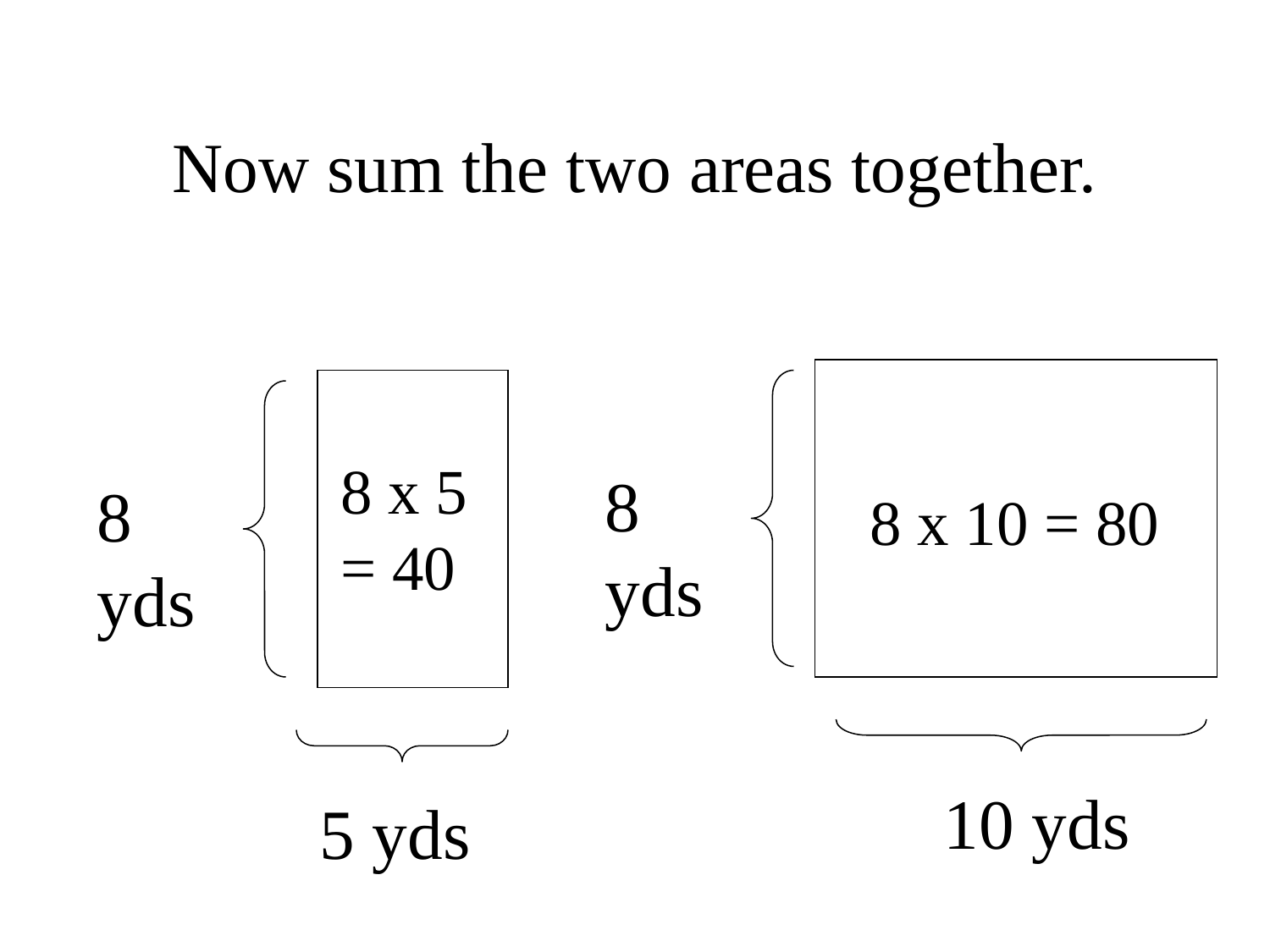

Now sum the two areas together.

8 x 5 = 40
8 yds
8 yds
8 x 10 = 80

   10 yds
5 yds